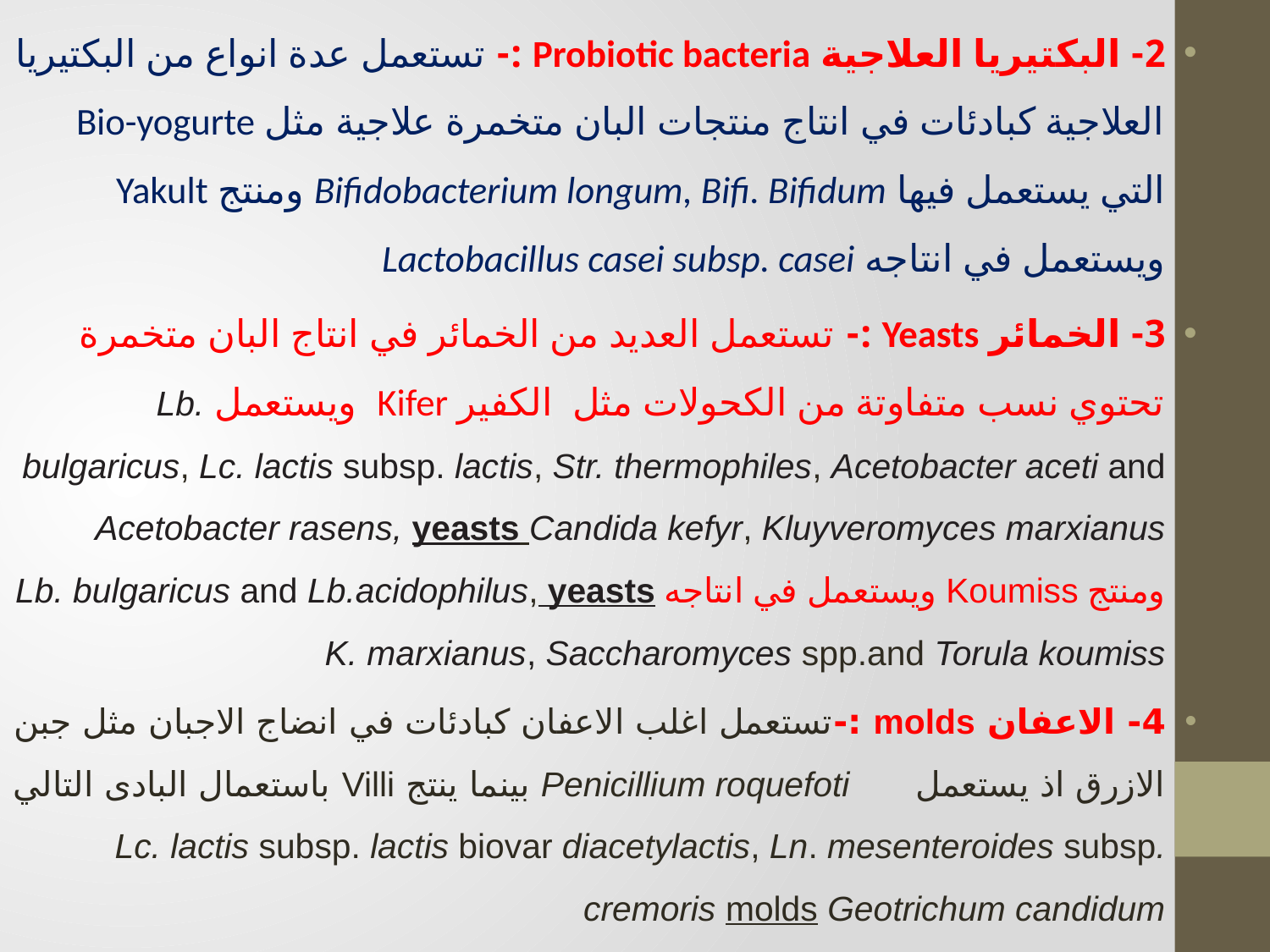

2- البكتيريا العلاجية Probiotic bacteria :- تستعمل عدة انواع من البكتيريا العلاجية كبادئات في انتاج منتجات البان متخمرة علاجية مثل Bio-yogurte  التي يستعمل فيها Bifidobacterium longum, Bifi. Bifidum ومنتج Yakult ويستعمل في انتاجه Lactobacillus casei subsp. casei
3- الخمائر Yeasts :- تستعمل العديد من الخمائر في انتاج البان متخمرة تحتوي نسب متفاوتة من الكحولات مثل  الكفير Kifer  ويستعمل Lb. bulgaricus, Lc. lactis subsp. lactis, Str. thermophiles, Acetobacter aceti and Acetobacter rasens, yeasts Candida kefyr, Kluyveromyces marxianus  ومنتج Koumiss ويستعمل في انتاجه Lb. bulgaricus and Lb.acidophilus, yeasts K. marxianus, Saccharomyces spp.and Torula koumiss
4- الاعفان molds :-تستعمل اغلب الاعفان كبادئات في انضاج الاجبان مثل جبن الازرق اذ يستعمل      Penicillium roquefoti بينما ينتج Villi باستعمال البادى التالي Lc. lactis subsp. lactis biovar diacetylactis, Ln. mesenteroides subsp. cremoris molds Geotrichum candidum